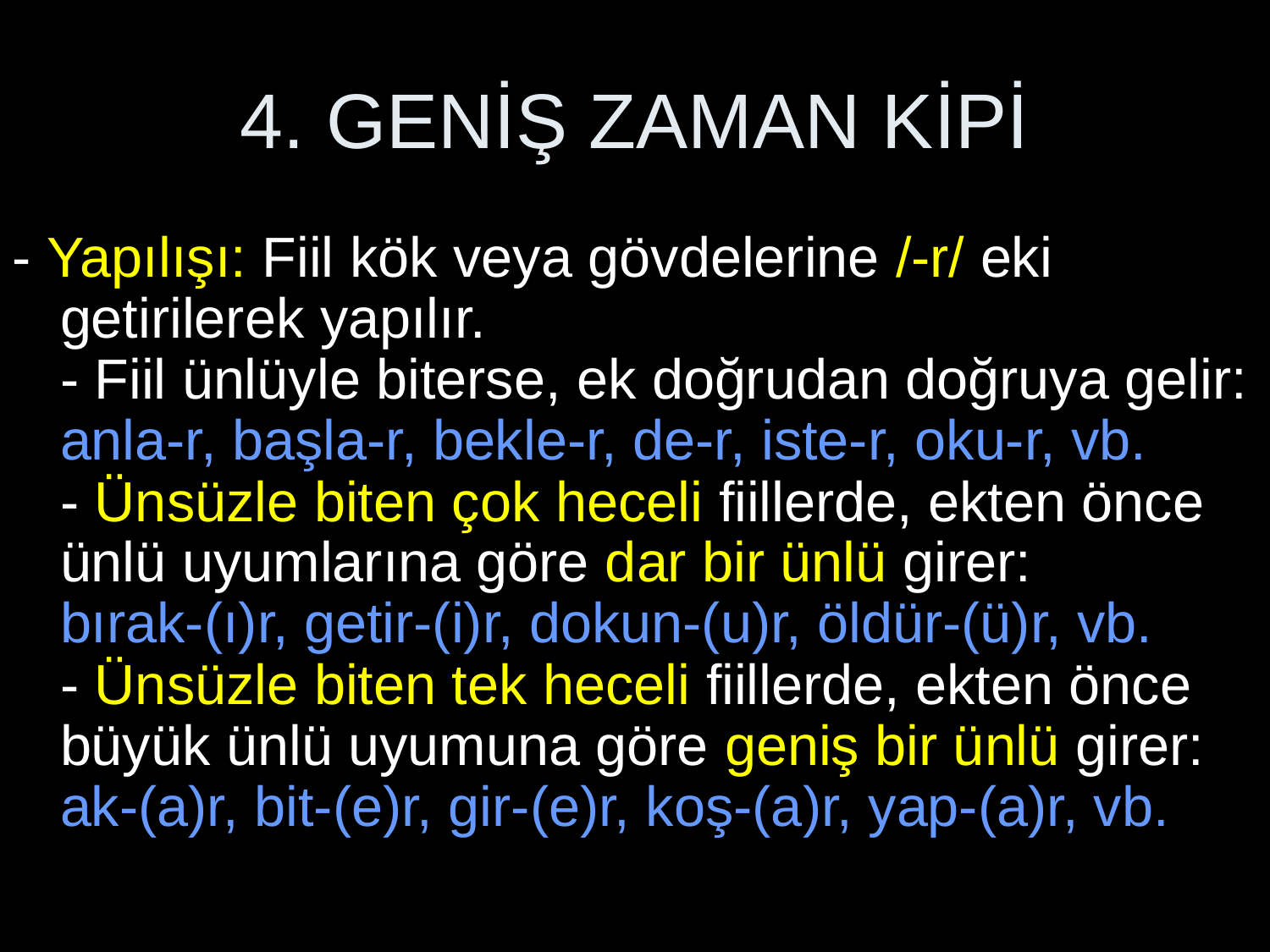

# 4. GENİŞ ZAMAN KİPİ
- Yapılışı: Fiil kök veya gövdelerine /-r/ eki getirilerek yapılır.
- Fiil ünlüyle biterse, ek doğrudan doğruya gelir:
anla-r, başla-r, bekle-r, de-r, iste-r, oku-r, vb.
- Ünsüzle biten çok heceli fiillerde, ekten önce ünlü uyumlarına göre dar bir ünlü girer:
bırak-(ı)r, getir-(i)r, dokun-(u)r, öldür-(ü)r, vb.
- Ünsüzle biten tek heceli fiillerde, ekten önce büyük ünlü uyumuna göre geniş bir ünlü girer:
ak-(a)r, bit-(e)r, gir-(e)r, koş-(a)r, yap-(a)r, vb.